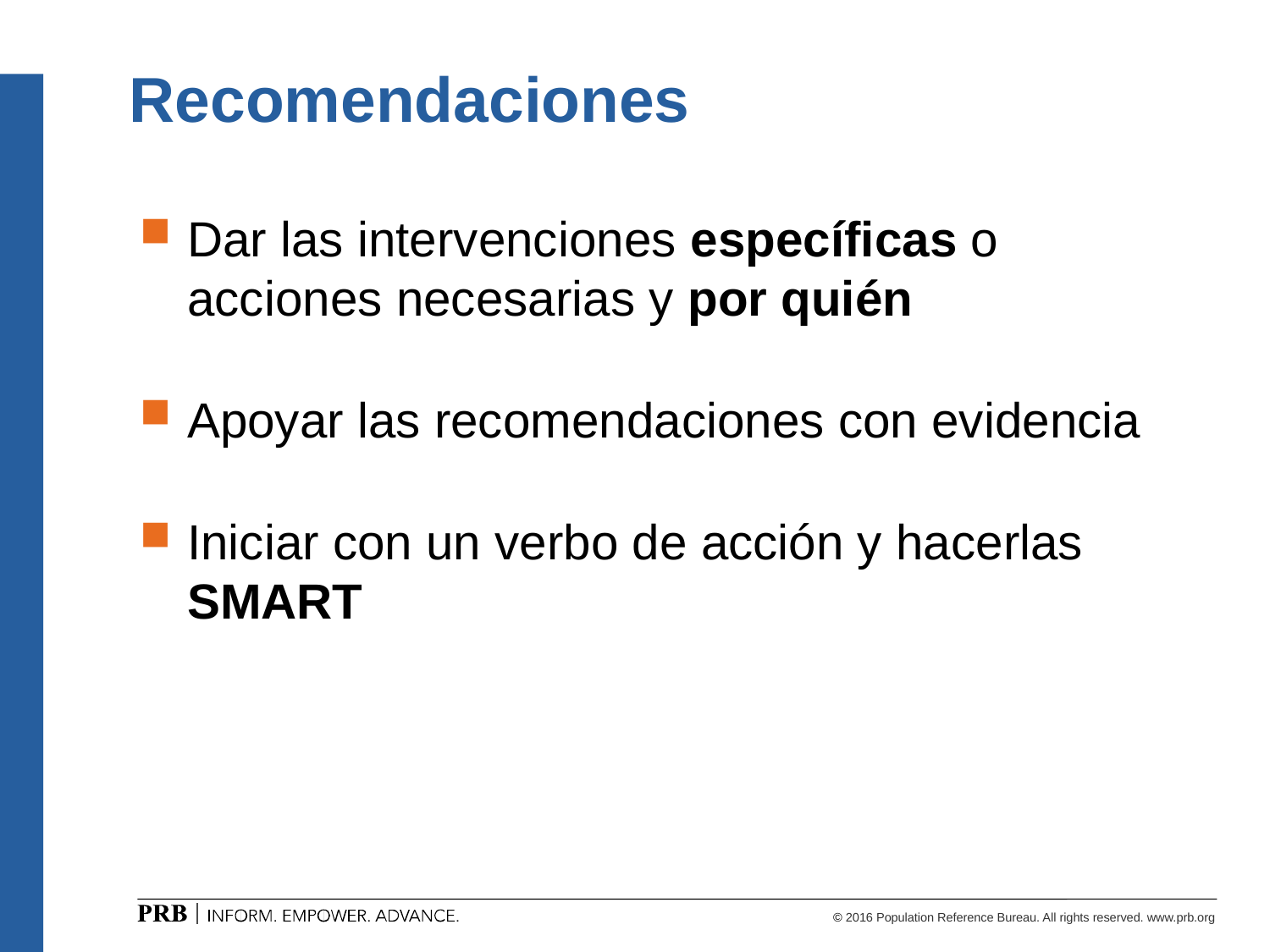

# Recomendaciones
Dar las intervenciones específicas o acciones necesarias y por quién
Apoyar las recomendaciones con evidencia
Iniciar con un verbo de acción y hacerlas SMART